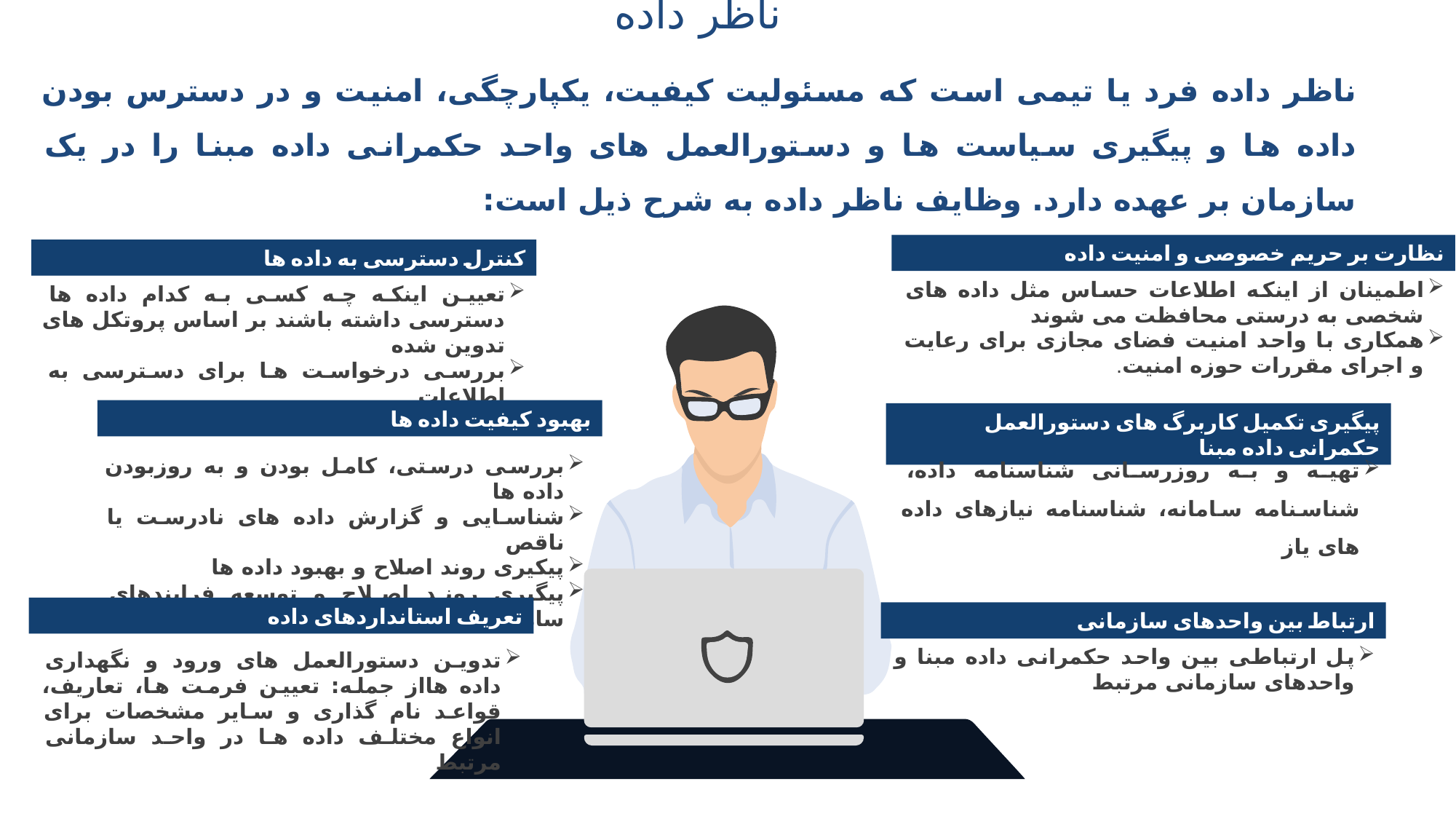

ناظر داده
ناظر داده فرد یا تیمی است که مسئولیت کیفیت، یکپارچگی، امنیت و در دسترس بودن داده ها و پیگیری سیاست ها و دستورالعمل های واحد حکمرانی داده مبنا را در یک سازمان بر عهده دارد. وظایف ناظر داده به شرح ذیل است:
نظارت بر حریم خصوصی و امنیت داده
اطمینان از اینکه اطلاعات حساس مثل داده های شخصی به درستی محافظت می شوند
همکاری با واحد امنیت فضای مجازی برای رعایت و اجرای مقررات حوزه امنیت.
کنترل دسترسی به داده ها
تعیین اینکه چه کسی به کدام داده ها دسترسی داشته باشند بر اساس پروتکل های تدوین شده
بررسی درخواست ها برای دسترسی به اطلاعات

بهبود کیفیت داده ها
بررسی درستی، کامل بودن و به روزبودن داده ها
شناسایی و گزارش داده های نادرست یا ناقص
پیکیری روند اصلاح و بهبود داده ها
پیگیری روند اصلاح و توسعه فرایندهای سامانه ها
پیگیری تکمیل کاربرگ های دستورالعمل حکمرانی داده مبنا
تهیه و به روزرسانی شناسنامه داده، شناسنامه سامانه، شناسنامه نیازهای داده های یاز
تعریف استانداردهای داده
تدوین دستورالعمل های ورود و نگهداری داده هااز جمله: تعیین فرمت ها، تعاریف، قواعد نام گذاری و سایر مشخصات برای انواع مختلف داده ها در واحد سازمانی مرتبط
ارتباط بین واحدهای سازمانی
پل ارتباطی بین واحد حکمرانی داده مبنا و واحدهای سازمانی مرتبط